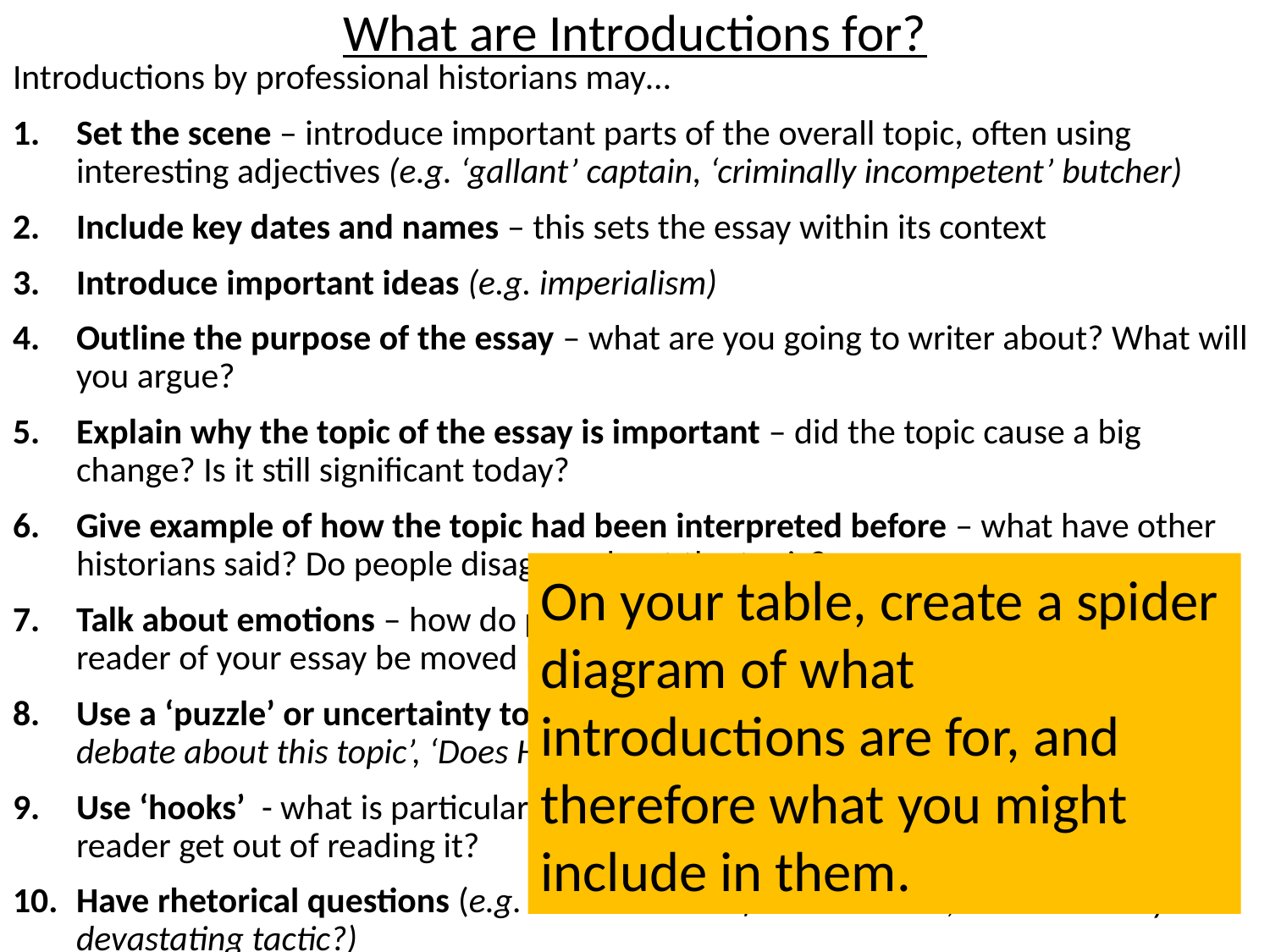

# What are Introductions for?
Introductions by professional historians may…
Set the scene – introduce important parts of the overall topic, often using interesting adjectives (e.g. ‘gallant’ captain, ‘criminally incompetent’ butcher)
Include key dates and names – this sets the essay within its context
Introduce important ideas (e.g. imperialism)
Outline the purpose of the essay – what are you going to writer about? What will you argue?
Explain why the topic of the essay is important – did the topic cause a big change? Is it still significant today?
Give example of how the topic had been interpreted before – what have other historians said? Do people disagree about the topic?
Talk about emotions – how do people react emotionally to the topic? Will the reader of your essay be moved by the topic?
Use a ‘puzzle’ or uncertainty to get the reader’s attention  (e.g. ‘there is much debate about this topic’, ‘Does Haig deserve his title?’)
Use ‘hooks’  - what is particularly interesting about the topic? What will the reader get out of reading it?
Have rhetorical questions (e.g. Was it a case of mass murder, or a necessary but devastating tactic?)
On your table, create a spider diagram of what introductions are for, and therefore what you might include in them.